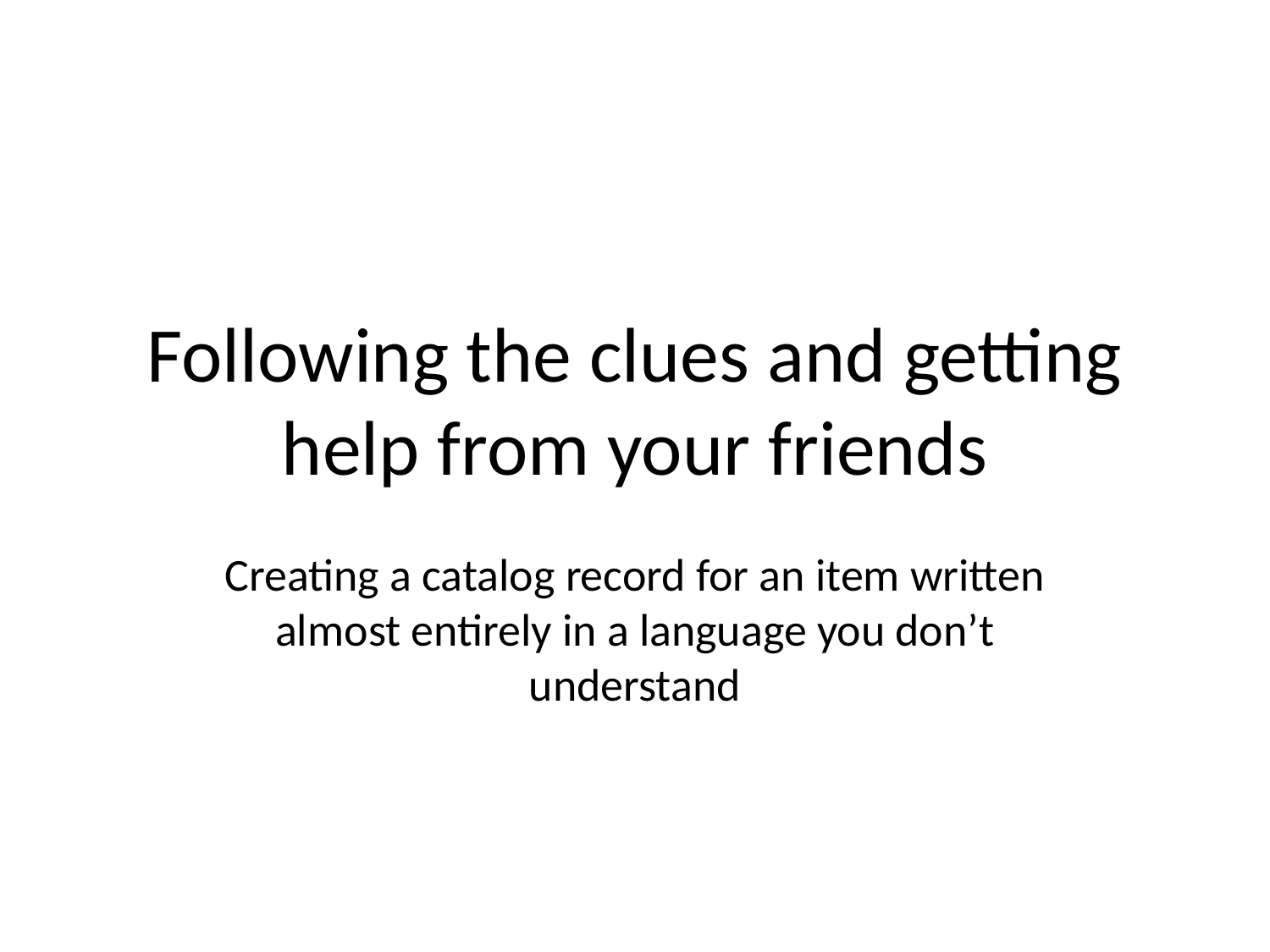

# Following the clues and getting help from your friends
Creating a catalog record for an item written almost entirely in a language you don’t understand